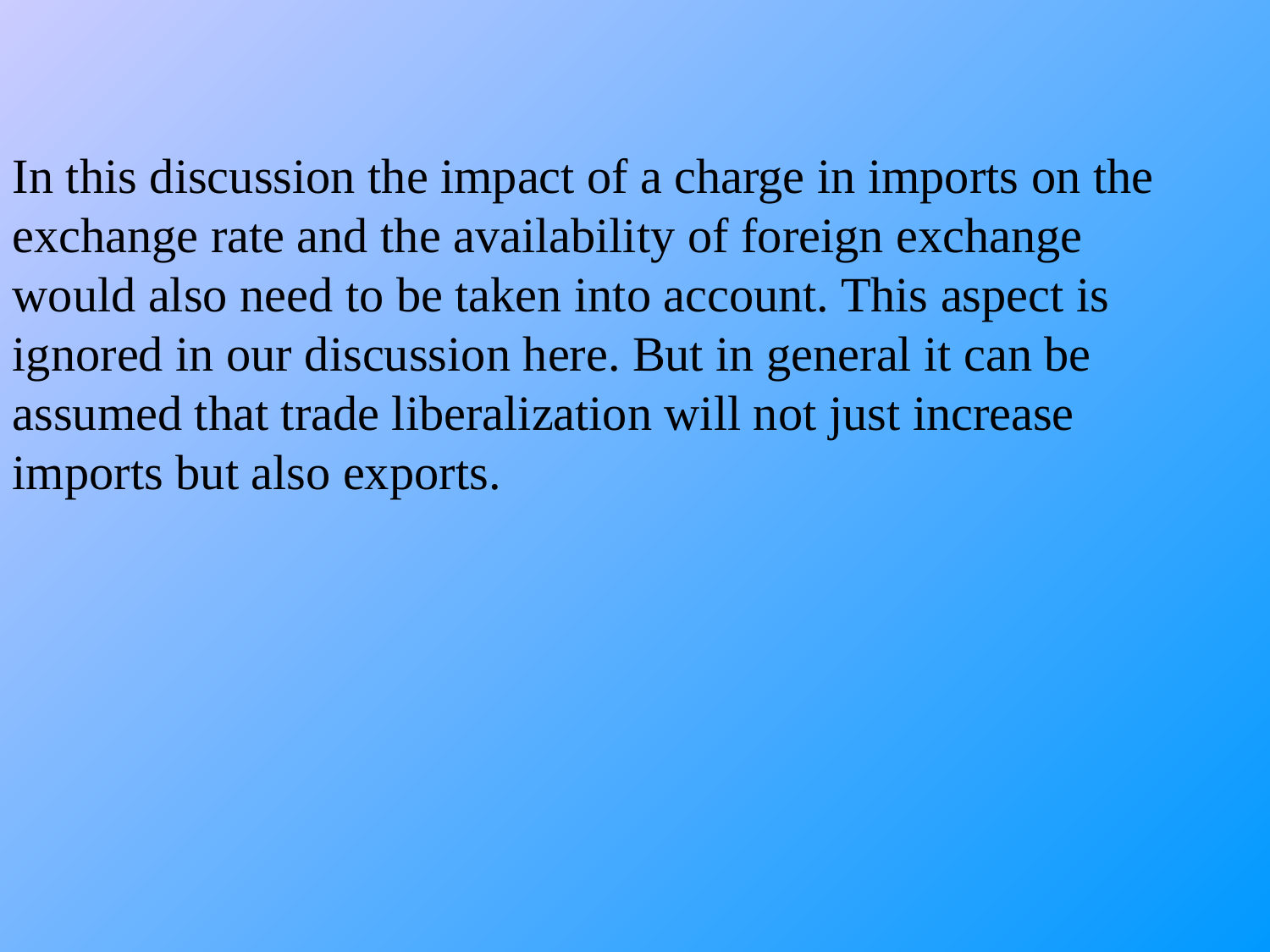

In this discussion the impact of a charge in imports on the exchange rate and the availability of foreign exchange would also need to be taken into account. This aspect is ignored in our discussion here. But in general it can be assumed that trade liberalization will not just increase imports but also exports.